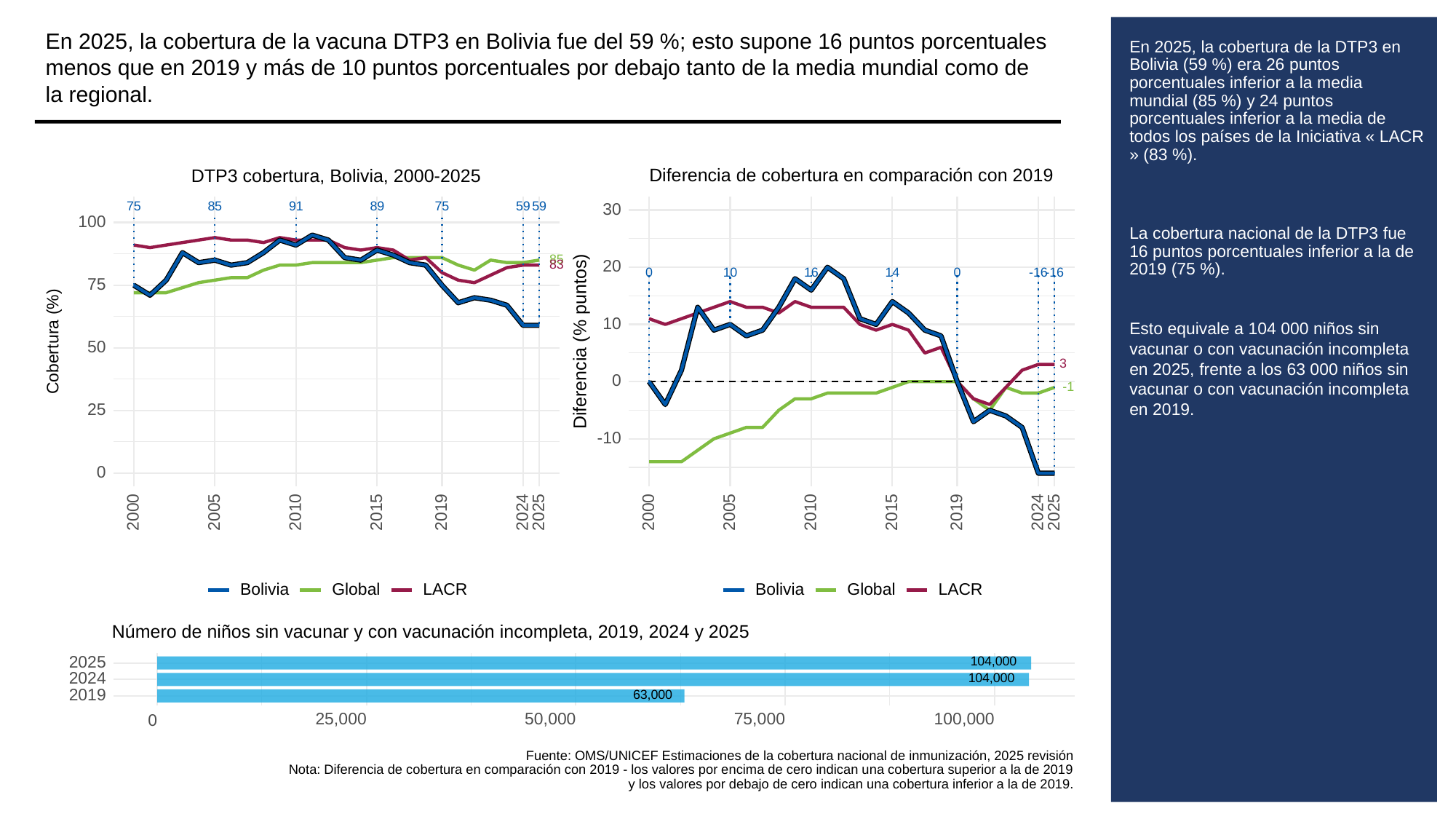

En 2025, la cobertura de la vacuna DTP3 en Bolivia fue del 59 %; esto supone 16 puntos porcentuales menos que en 2019 y más de 10 puntos porcentuales por debajo tanto de la media mundial como de la regional.
# En 2025, la cobertura de la DTP3 en Bolivia (59 %) era 26 puntos porcentuales inferior a la media mundial (85 %) y 24 puntos porcentuales inferior a la media de todos los países de la Iniciativa « LACR » (83 %).

La cobertura nacional de la DTP3 fue 16 puntos porcentuales inferior a la de 2019 (75 %).

Esto equivale a 104 000 niños sin vacunar o con vacunación incompleta en 2025, frente a los 63 000 niños sin vacunar o con vacunación incompleta en 2019.

Diferencia de cobertura en comparación con 2019
DTP3 cobertura, Bolivia, 2000-2025

85
91
89
59
59
75
75
30

100

85

83
20

0
10
16
0
-16
-16
14

75

10

Diferencia (% puntos)
Cobertura (%)
50

3
0

-1
25

-10

0

2000
2005
2010
2015
2019
2024
2025
2000
2005
2010
2015
2019
2024
2025
Global
LACR
Global
LACR
Bolivia
Bolivia

Número de niños sin vacunar y con vacunación incompleta, 2019, 2024 y 2025

104,000
2025

104,000
2024

63,000
2019

25,000
50,000
75,000
100,000
0
Fuente: OMS/UNICEF Estimaciones de la cobertura nacional de inmunización, 2025 revisión
Nota: Diferencia de cobertura en comparación con 2019 - los valores por encima de cero indican una cobertura superior a la de 2019
y los valores por debajo de cero indican una cobertura inferior a la de 2019.